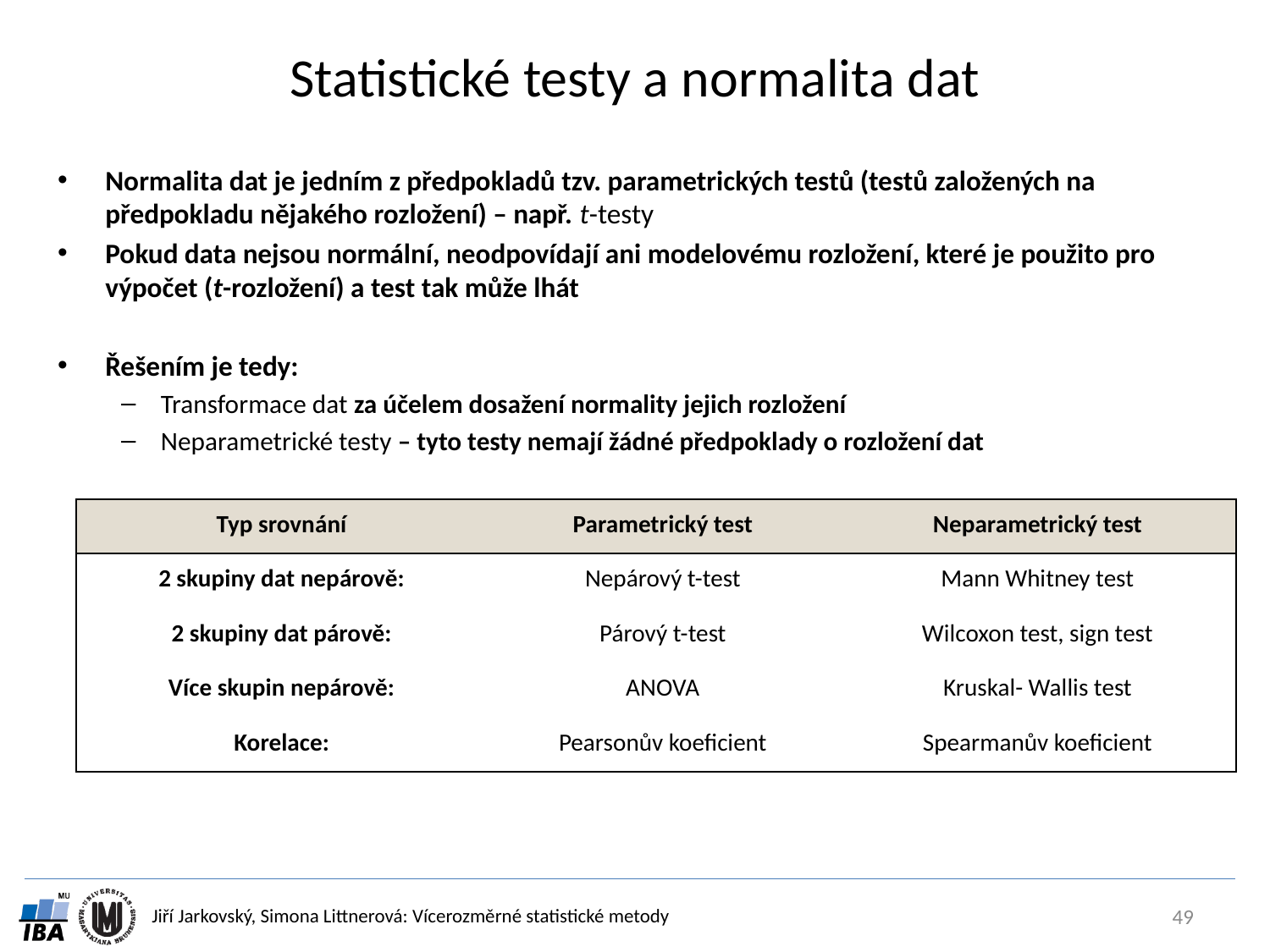

# Statistické testy a normalita dat
Normalita dat je jedním z předpokladů tzv. parametrických testů (testů založených na předpokladu nějakého rozložení) – např. t-testy
Pokud data nejsou normální, neodpovídají ani modelovému rozložení, které je použito pro výpočet (t-rozložení) a test tak může lhát

Řešením je tedy:
Transformace dat za účelem dosažení normality jejich rozložení
Neparametrické testy – tyto testy nemají žádné předpoklady o rozložení dat
| Typ srovnání | Parametrický test | Neparametrický test |
| --- | --- | --- |
| 2 skupiny dat nepárově: | Nepárový t-test | Mann Whitney test |
| 2 skupiny dat párově: | Párový t-test | Wilcoxon test, sign test |
| Více skupin nepárově: | ANOVA | Kruskal- Wallis test |
| Korelace: | Pearsonův koeficient | Spearmanův koeficient |
49